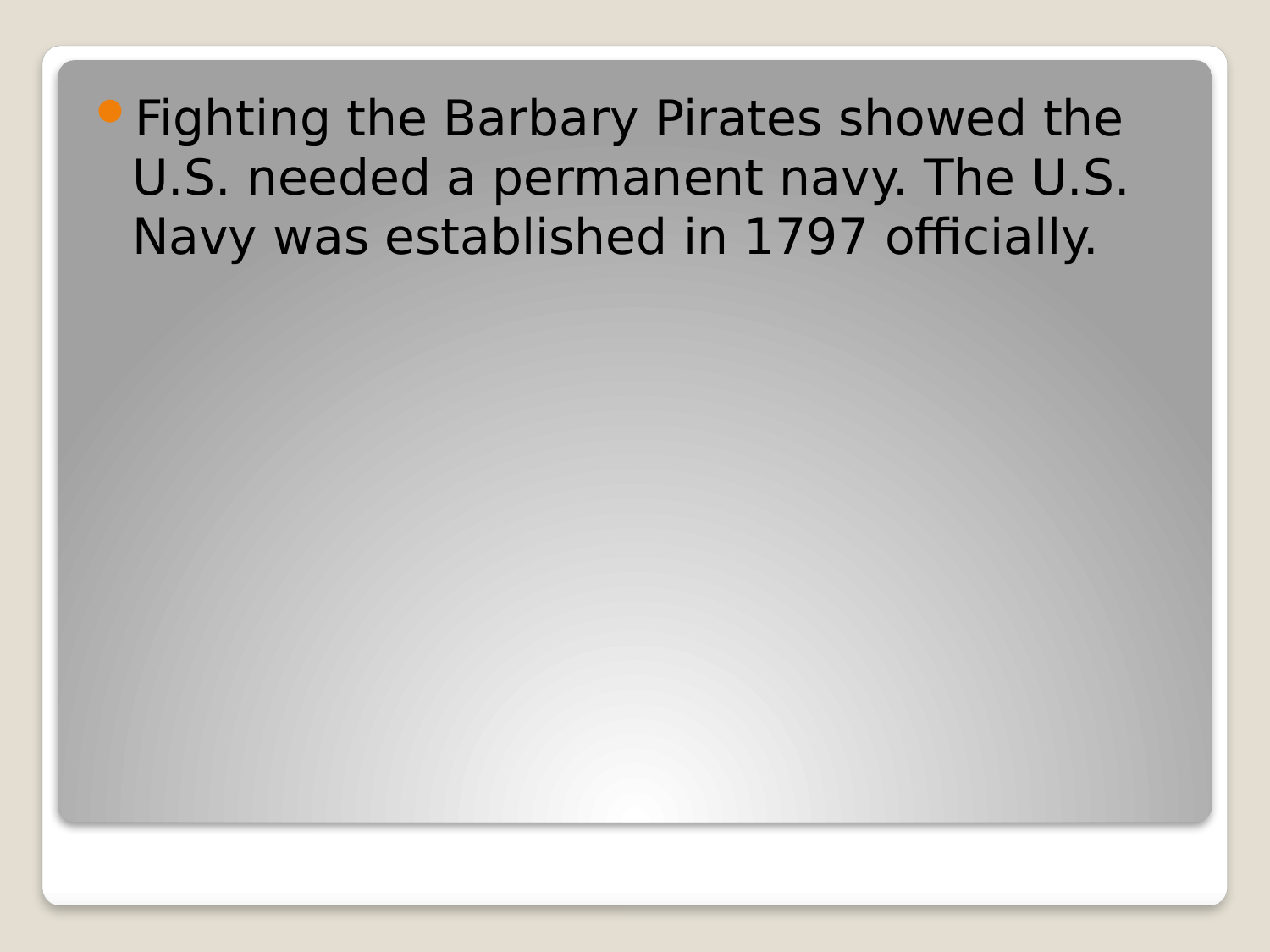

Fighting the Barbary Pirates showed the U.S. needed a permanent navy. The U.S. Navy was established in 1797 officially.
#